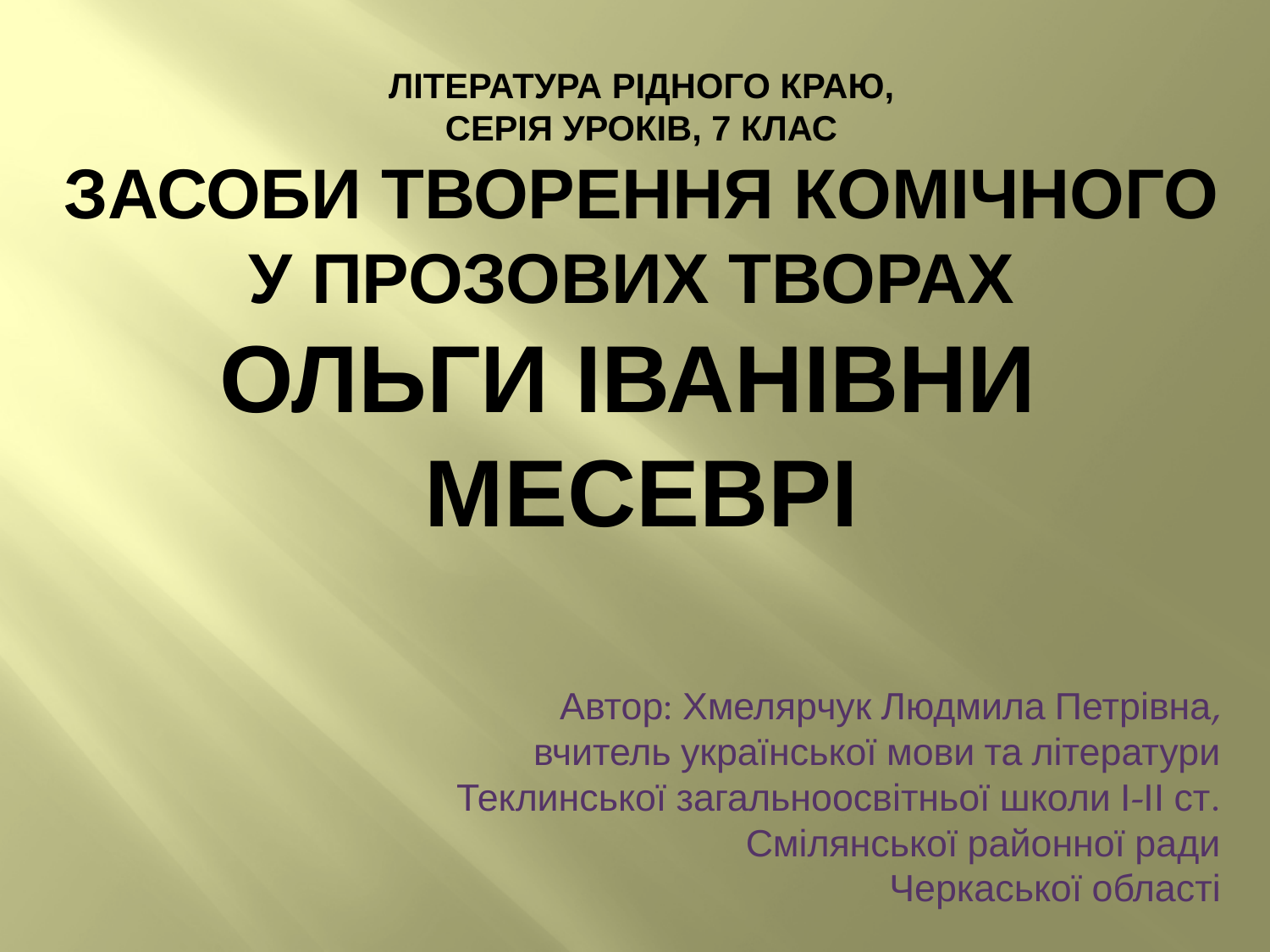

# Література рідного краю, серія уроків, 7 клас засоби творення комічного у прозових творах Ольги Іванівни Месеврі
Автор: Хмелярчук Людмила Петрівна,
вчитель української мови та літератури
Теклинської загальноосвітньої школи І-ІІ ст.
Смілянської районної ради
Черкаської області